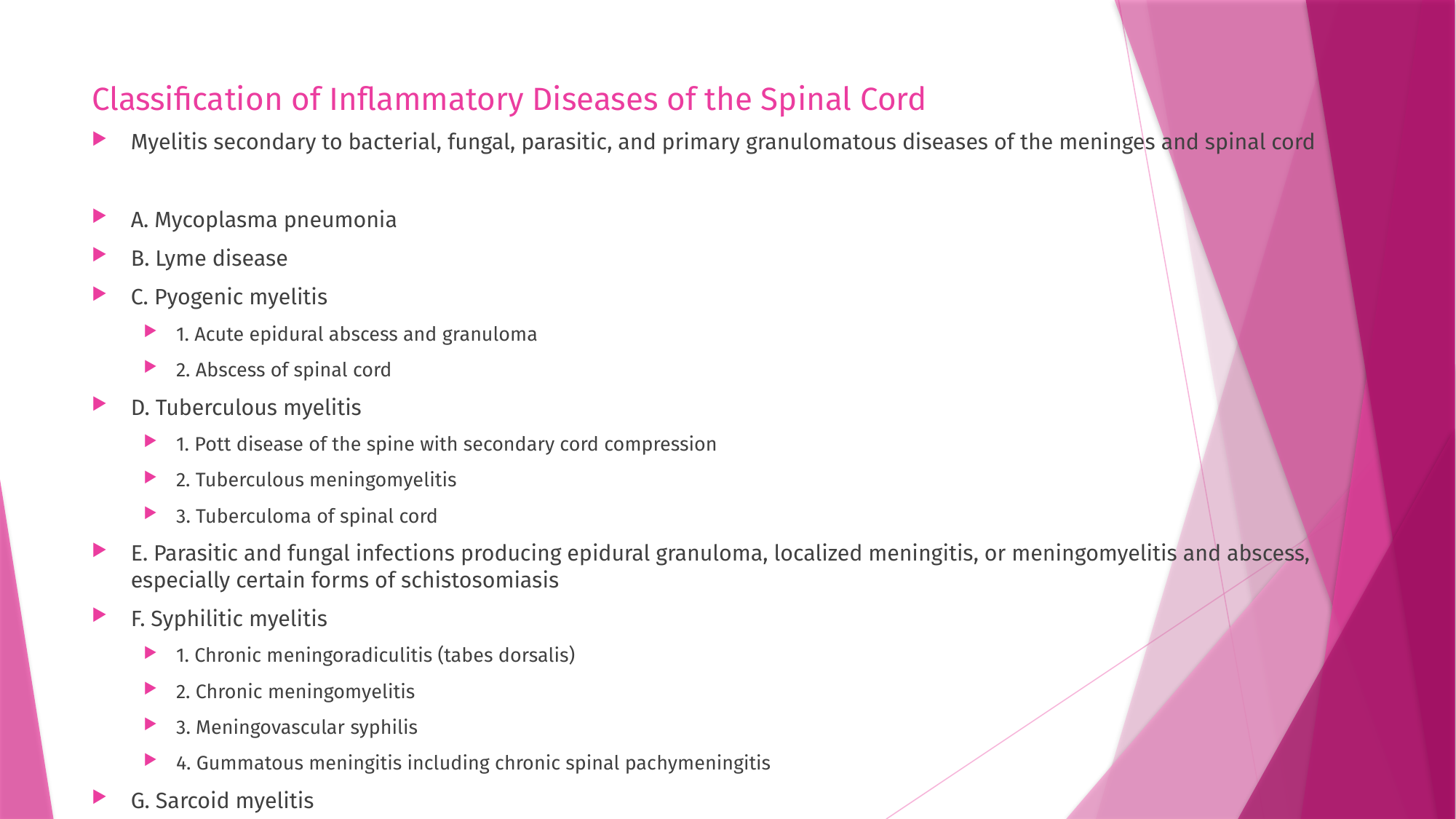

# Classification of Inflammatory Diseases of the Spinal Cord
Myelitis secondary to bacterial, fungal, parasitic, and primary granulomatous diseases of the meninges and spinal cord

A. Mycoplasma pneumonia
B. Lyme disease
C. Pyogenic myelitis
1. Acute epidural abscess and granuloma
2. Abscess of spinal cord
D. Tuberculous myelitis
1. Pott disease of the spine with secondary cord compression
2. Tuberculous meningomyelitis
3. Tuberculoma of spinal cord
E. Parasitic and fungal infections producing epidural granuloma, localized meningitis, or meningomyelitis and abscess, especially certain forms of schistosomiasis
F. Syphilitic myelitis
1. Chronic meningoradiculitis (tabes dorsalis)
2. Chronic meningomyelitis
3. Meningovascular syphilis
4. Gummatous meningitis including chronic spinal pachymeningitis
G. Sarcoid myelitis